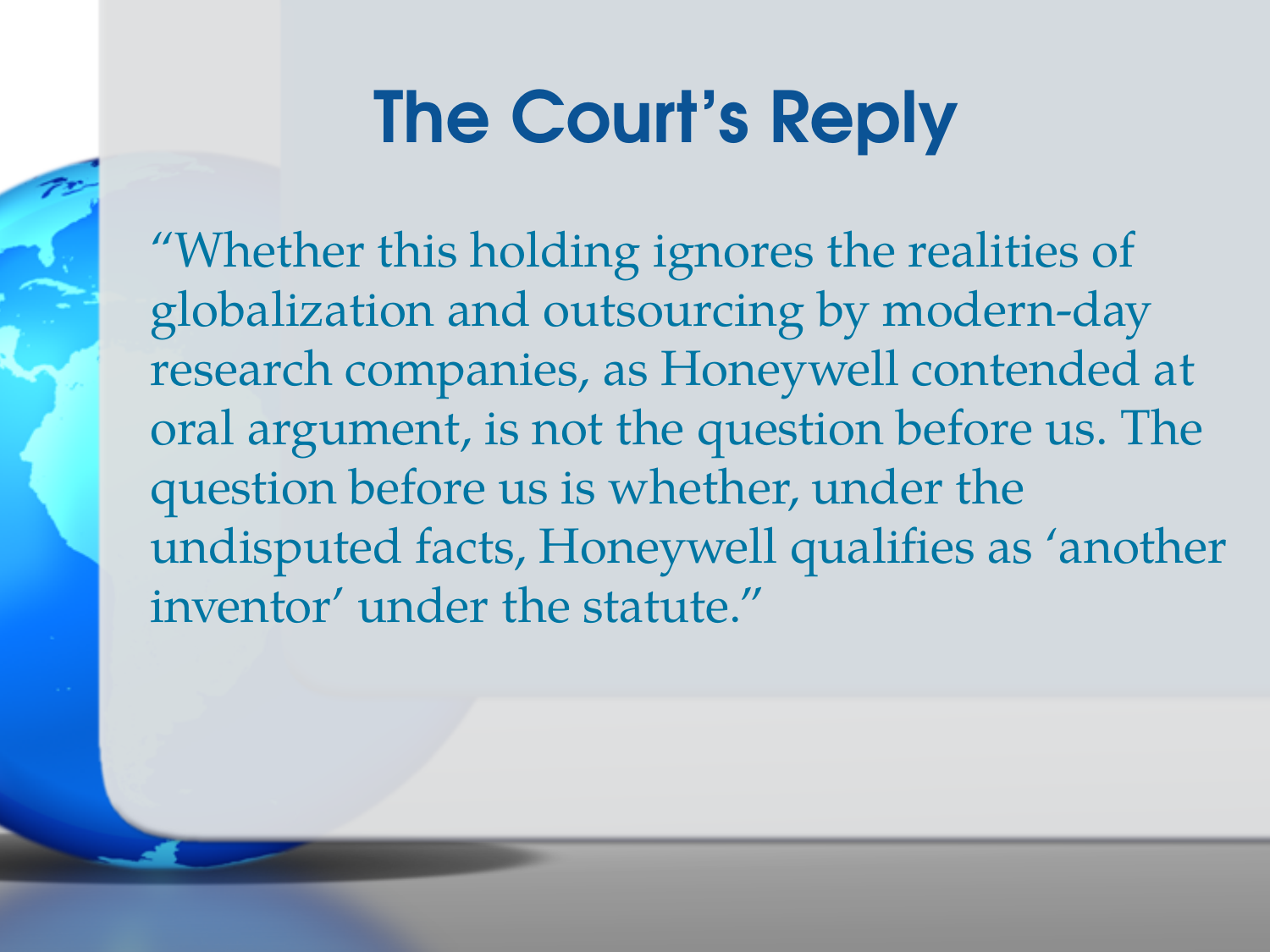

# The Court’s Reply
“Whether this holding ignores the realities of globalization and outsourcing by modern-day research companies, as Honeywell contended at oral argument, is not the question before us. The question before us is whether, under the undisputed facts, Honeywell qualifies as ‘another inventor’ under the statute.”